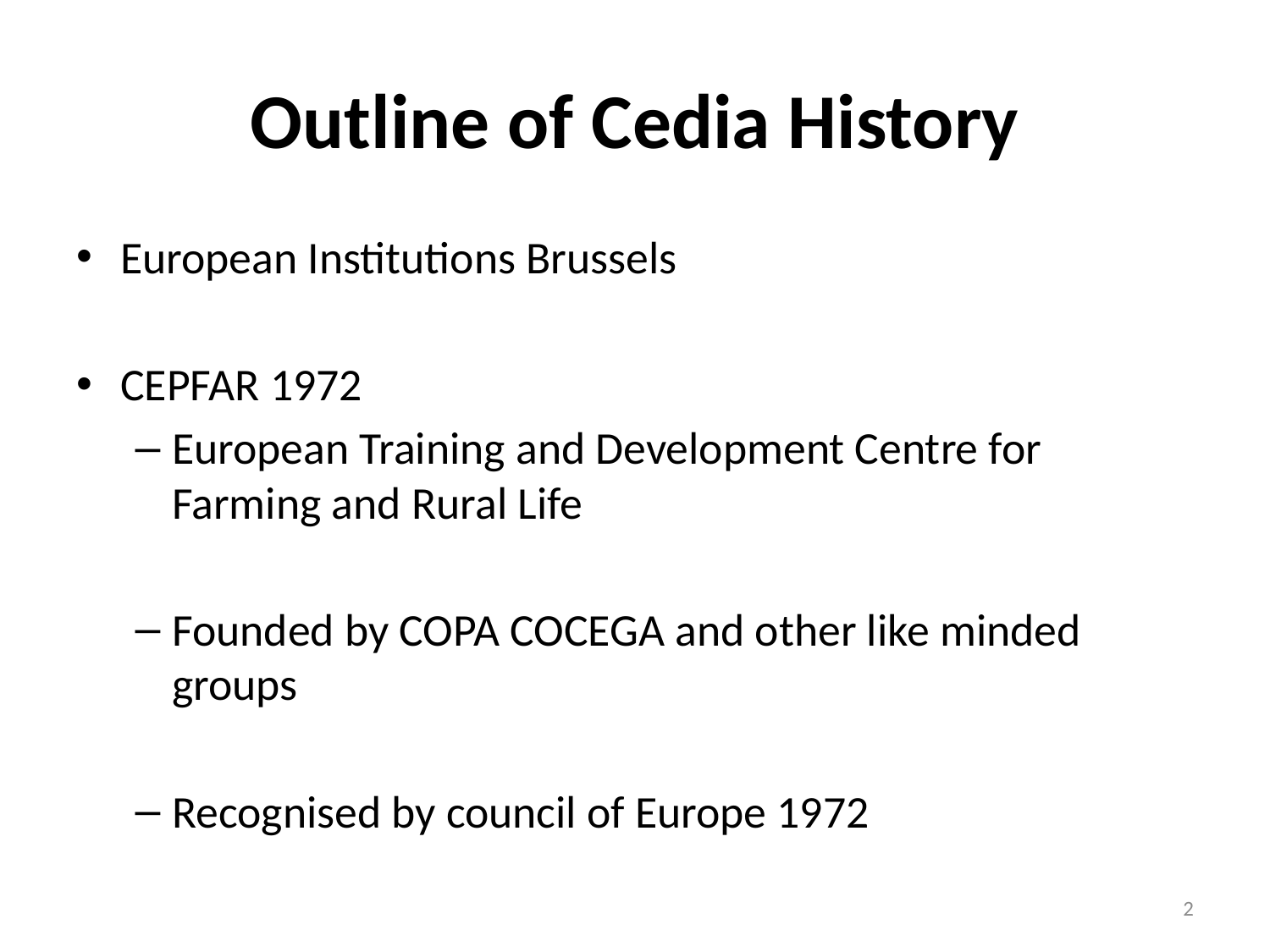

# Outline of Cedia History
European Institutions Brussels

CEPFAR 1972
European Training and Development Centre for Farming and Rural Life

Founded by COPA COCEGA and other like minded groups

Recognised by council of Europe 1972

2